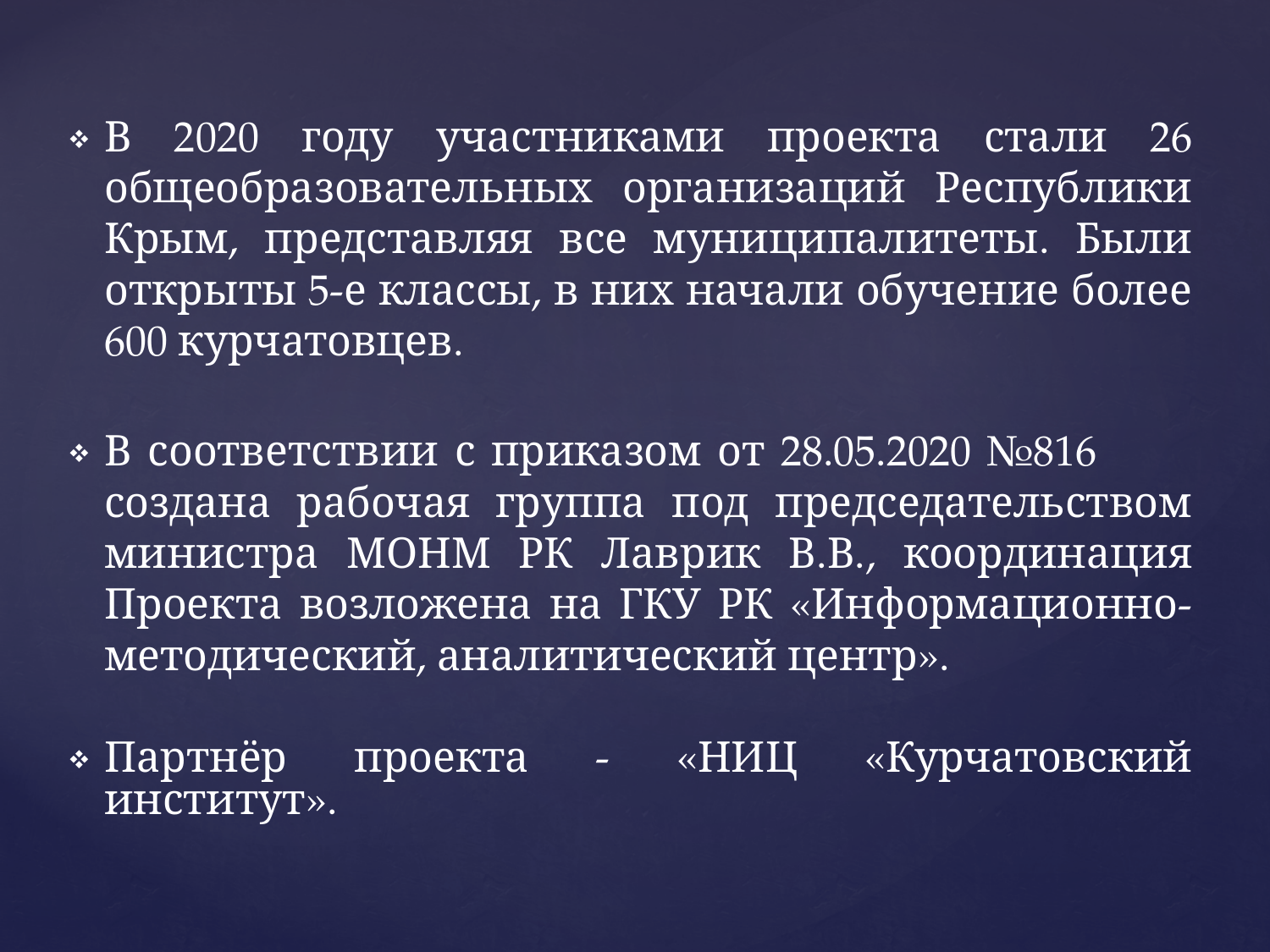

В 2020 году участниками проекта стали 26 общеобразовательных организаций Республики Крым, представляя все муниципалитеты. Были открыты 5-е классы, в них начали обучение более 600 курчатовцев.

В соответствии с приказом от 28.05.2020 №816       создана рабочая группа под председательством министра МОНМ РК Лаврик В.В., координация Проекта возложена на ГКУ РК «Информационно-методический, аналитический центр».

Партнёр проекта - «НИЦ «Курчатовский институт».